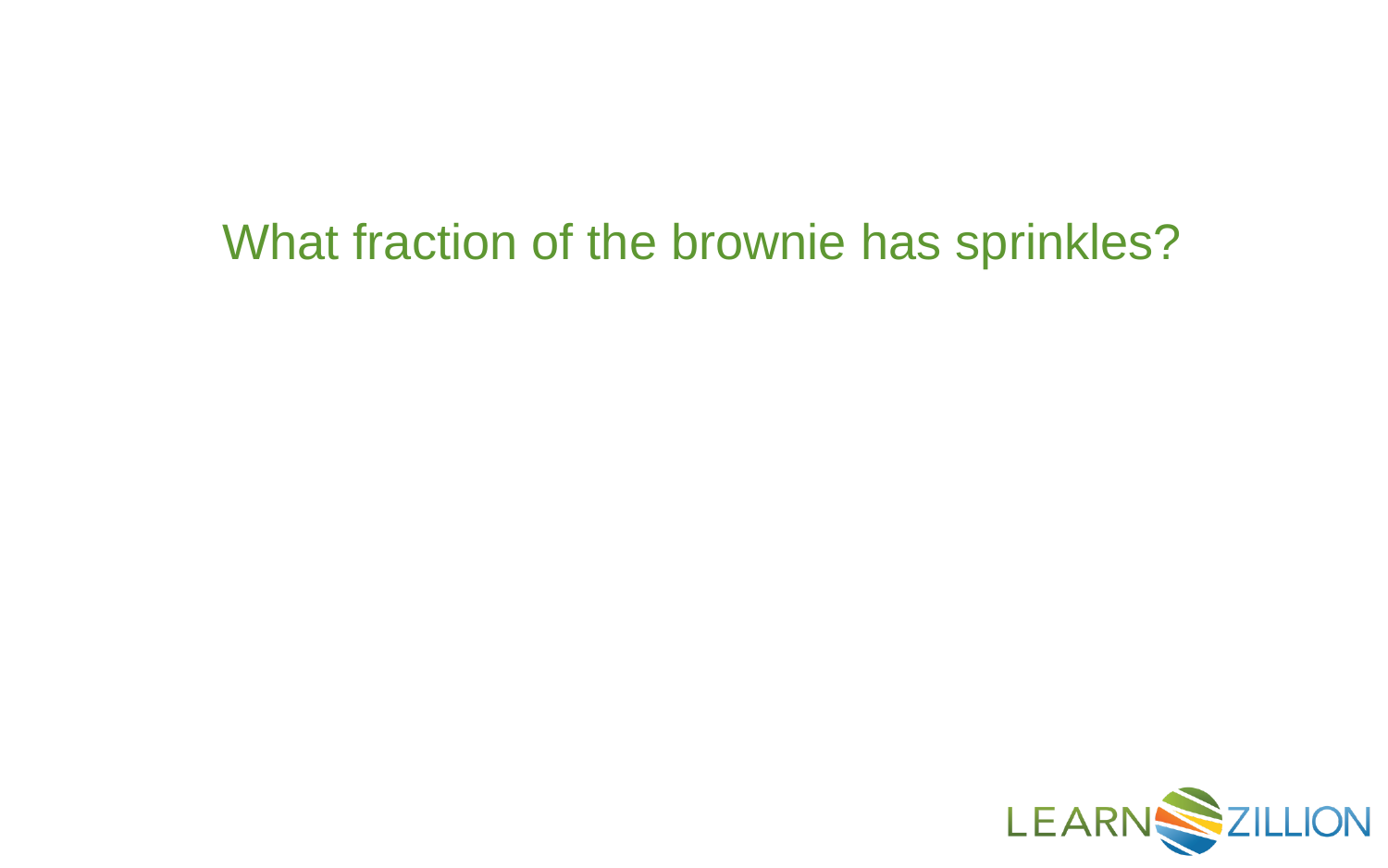

What fraction of the brownie has sprinkles?